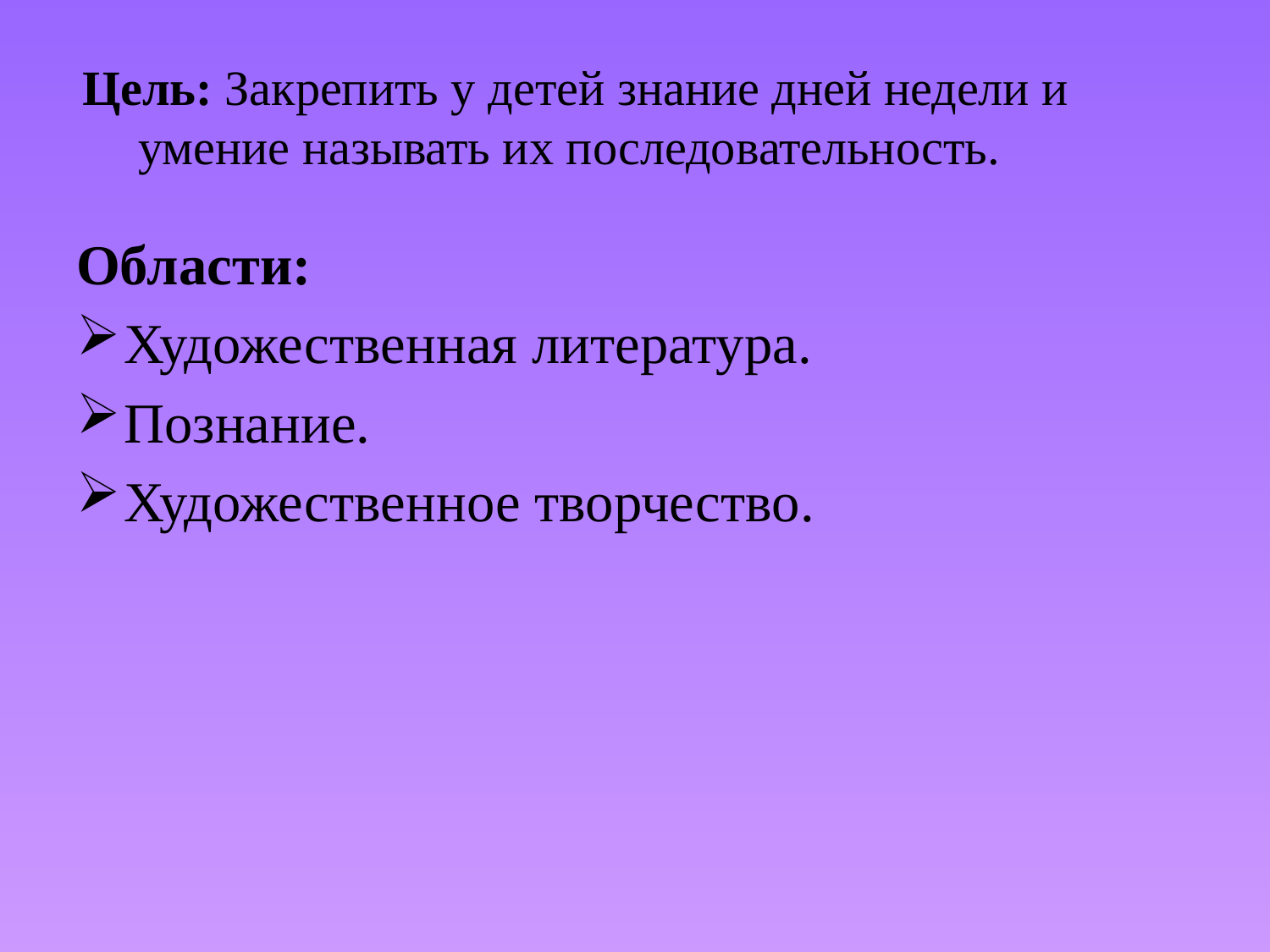

# Цель: Закрепить у детей знание дней недели и умение называть их последовательность.
Области:
Художественная литература.
Познание.
Художественное творчество.